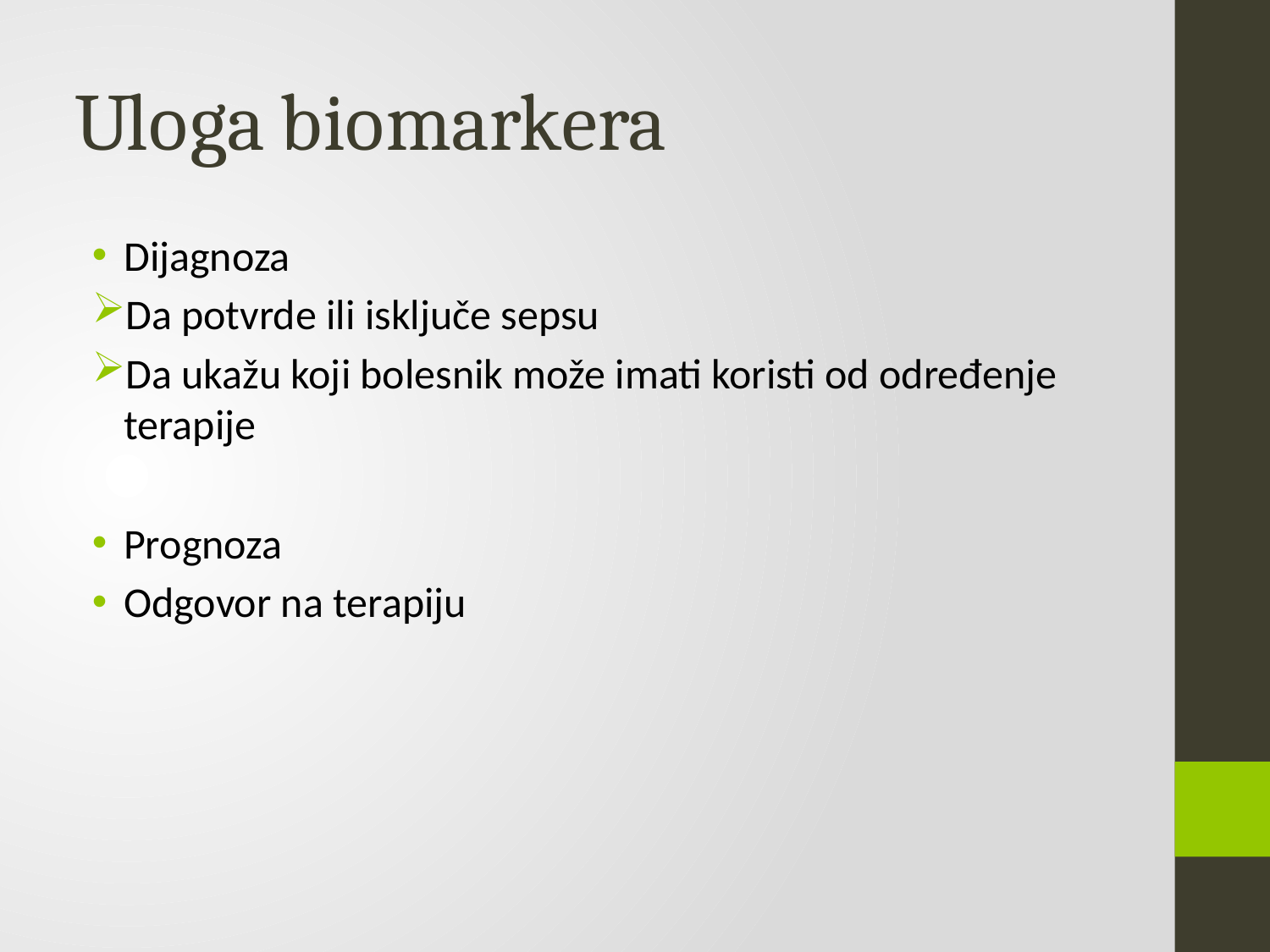

# Uloga biomarkera
Dijagnoza
Da potvrde ili isključe sepsu
Da ukažu koji bolesnik može imati koristi od određenje terapije

Prognoza
Odgovor na terapiju